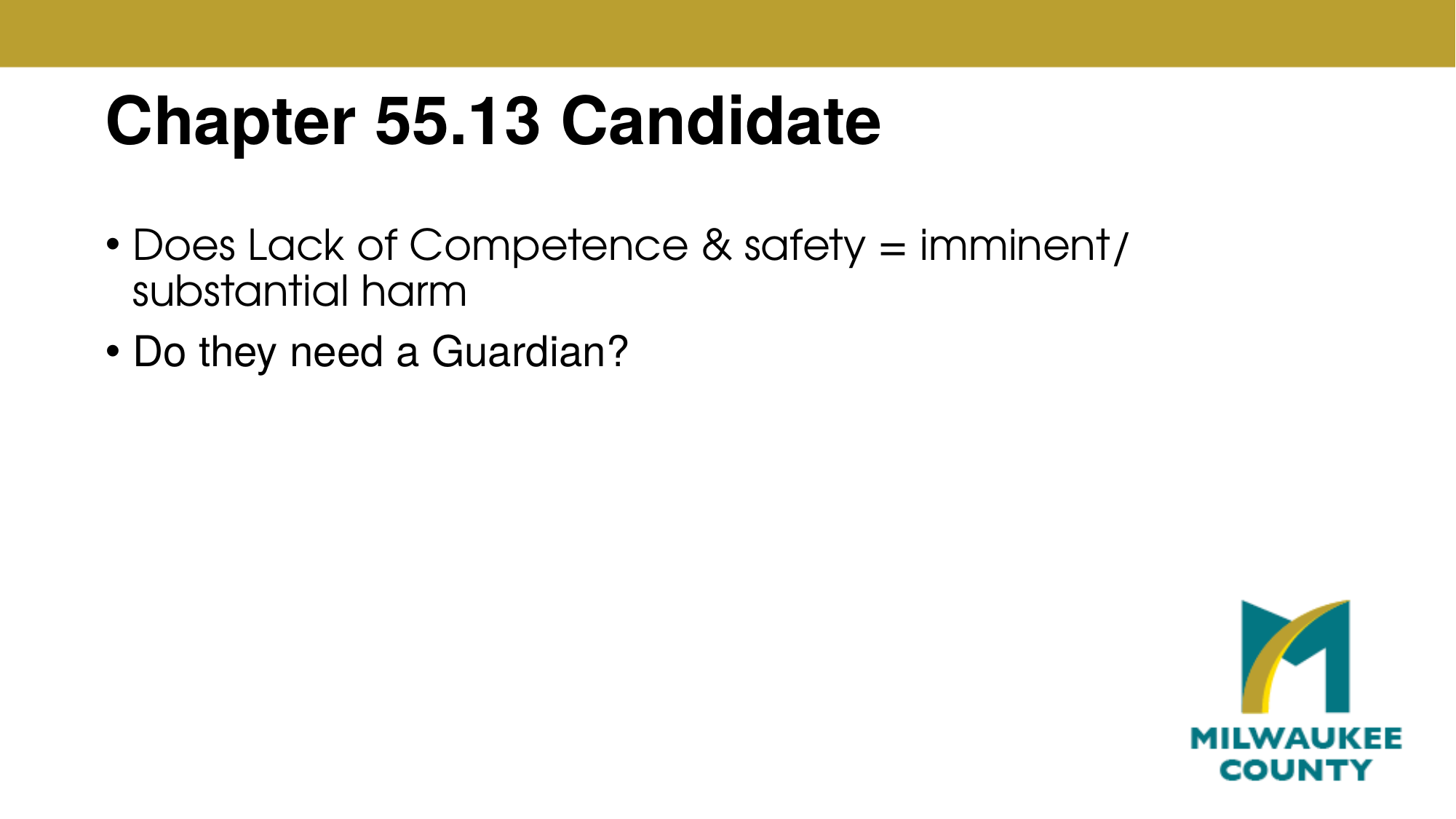

# Chapter 55.13 Candidate
Does Lack of Competence & safety = imminent/ substantial harm
Do they need a Guardian?